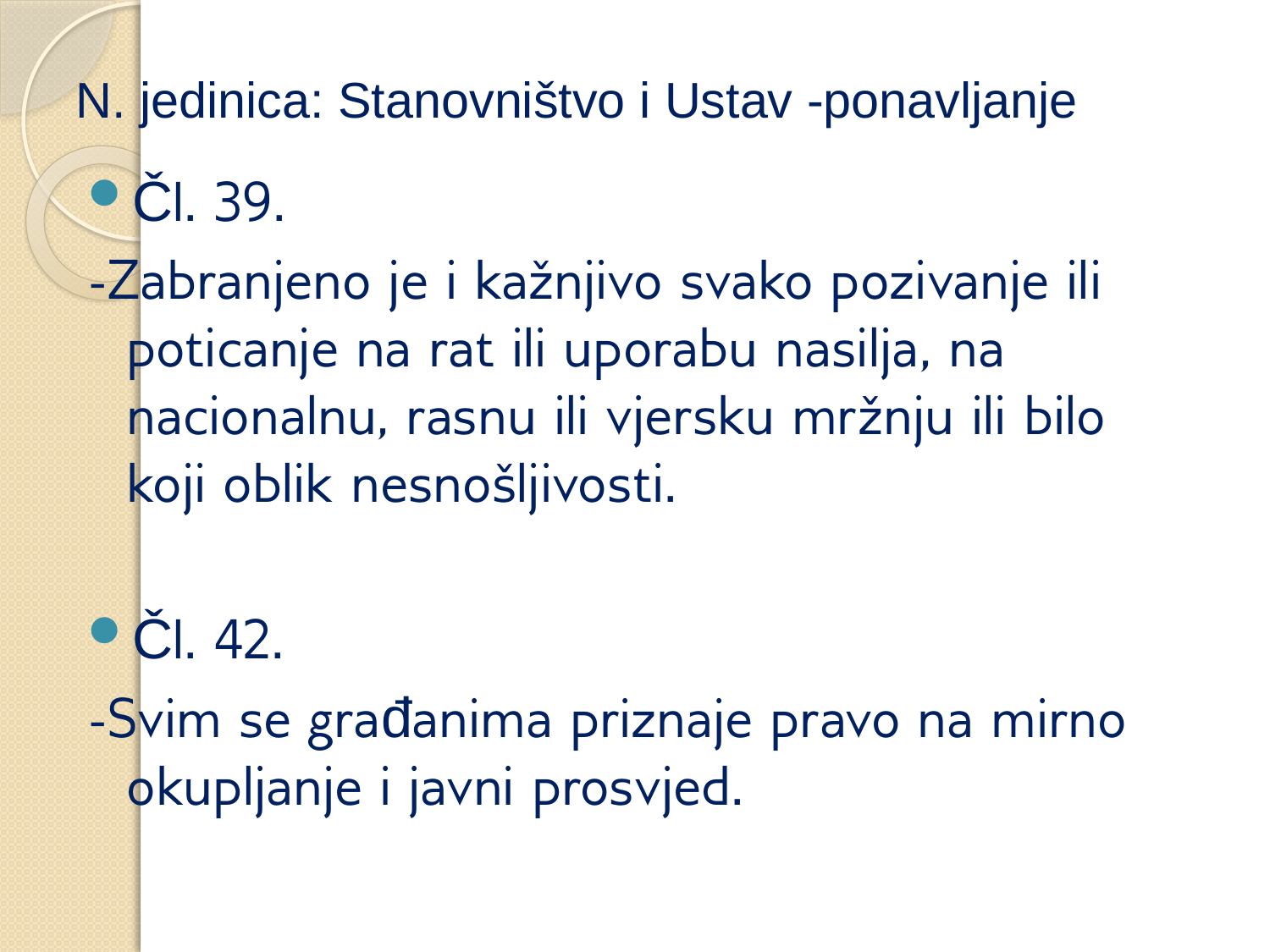

# N. jedinica: Stanovništvo i Ustav -ponavljanje
Čl. 39.
-Zabranjeno je i kažnjivo svako pozivanje ili poticanje na rat ili uporabu nasilja, na nacionalnu, rasnu ili vjersku mržnju ili bilo koji oblik nesnošljivosti.

Čl. 42.
-Svim se građanima priznaje pravo na mirno okupljanje i javni prosvjed.